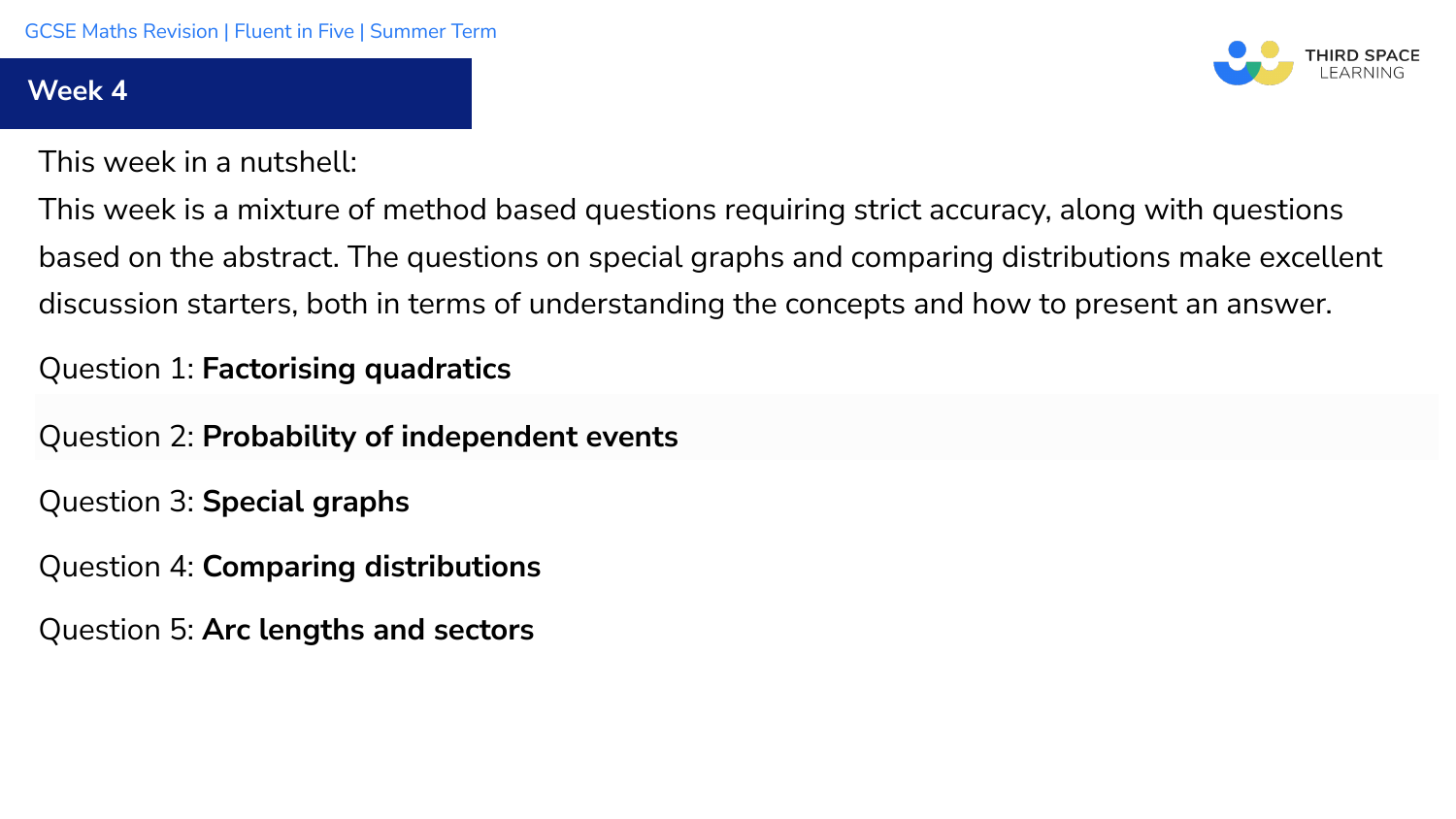

Week 4
| This week in a nutshell: This week is a mixture of method based questions requiring strict accuracy, along with questions based on the abstract. The questions on special graphs and comparing distributions make excellent discussion starters, both in terms of understanding the concepts and how to present an answer. |
| --- |
| Question 1: Factorising quadratics |
| Question 2: Probability of independent events |
| Question 3: Special graphs |
| Question 4: Comparing distributions |
| Question 5: Arc lengths and sectors |